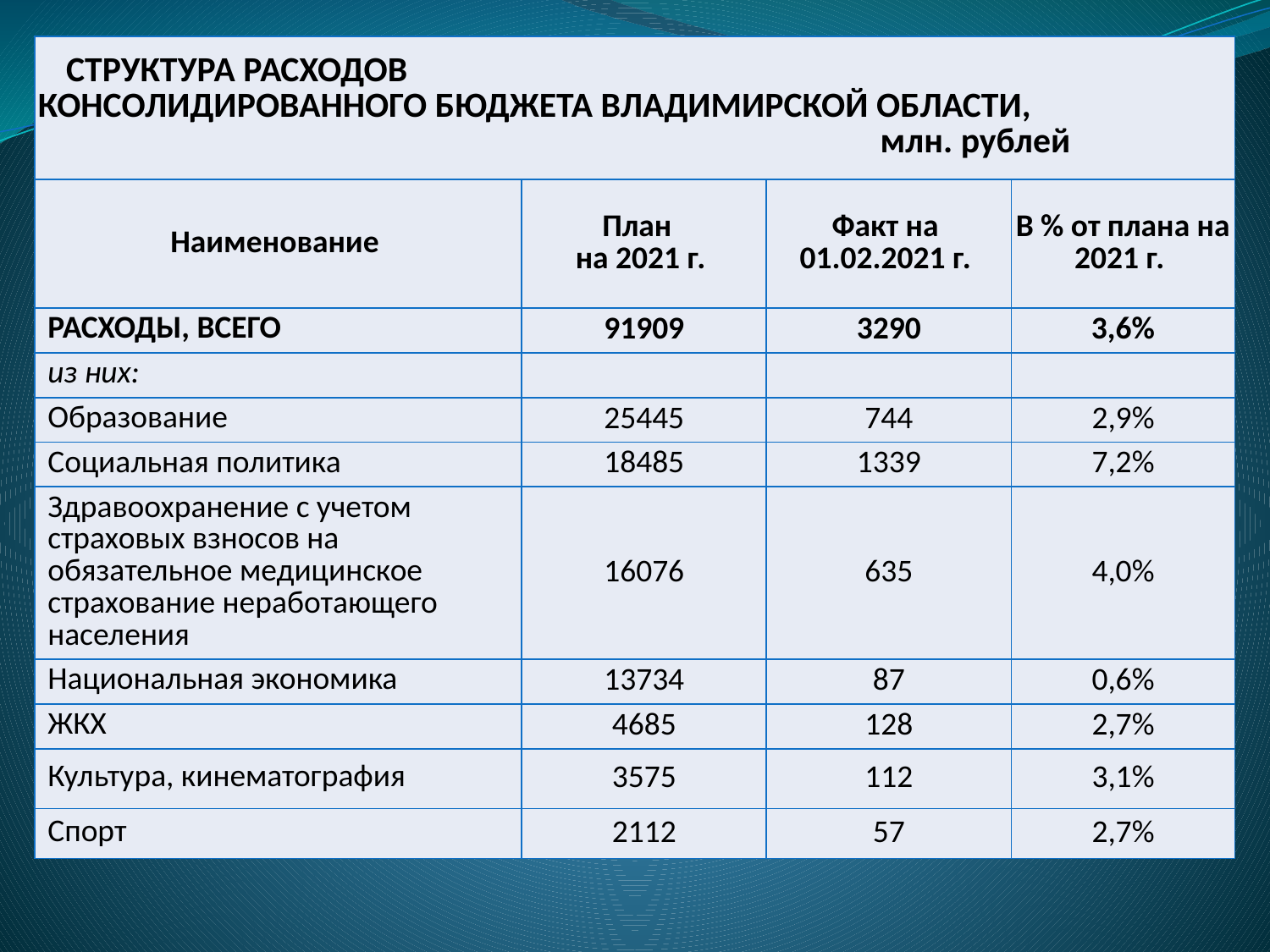

| СТРУКТУРА РАСХОДОВ КОНСОЛИДИРОВАННОГО БЮДЖЕТА ВЛАДИМИРСКОЙ ОБЛАСТИ, млн. рублей |  |  |  |
| --- | --- | --- | --- |
| Наименование | План на 2021 г. | Факт на 01.02.2021 г. | В % от плана на 2021 г. |
| РАСХОДЫ, ВСЕГО | 91909 | 3290 | 3,6% |
| из них: |  |  |  |
| Образование | 25445 | 744 | 2,9% |
| Социальная политика | 18485 | 1339 | 7,2% |
| Здравоохранение с учетом страховых взносов на обязательное медицинское страхование неработающего населения | 16076 | 635 | 4,0% |
| Национальная экономика | 13734 | 87 | 0,6% |
| ЖКХ | 4685 | 128 | 2,7% |
| Культура, кинематография | 3575 | 112 | 3,1% |
| Спорт | 2112 | 57 | 2,7% |